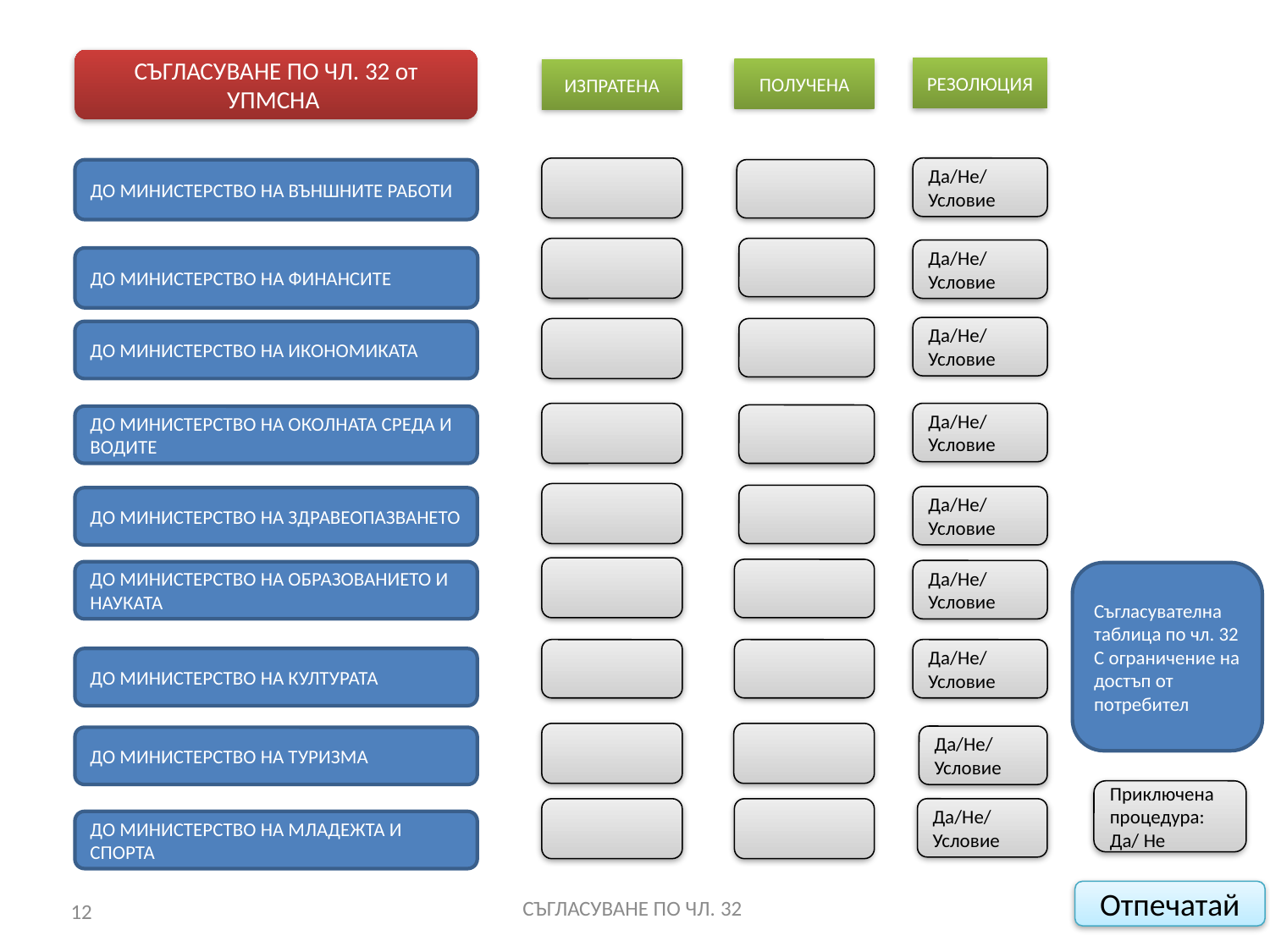

съгласуване по чл. 32 от УПМСНА
РЕЗОЛЮЦИЯ
ПОЛУЧЕНА
ИЗПРАТЕНА

Да/Не/Условие

ДО МИНИСТЕРСТВО НА ВЪНШНИТЕ РАБОТИ

Да/Не/Условие

ДО МИНИСТЕРСТВО НА ФИНАНСИТЕ

Да/Не/Условие

ДО МИНИСТЕРСТВО НА ИКОНОМИКАТА

Да/Не/Условие

ДО МИНИСТЕРСТВО НА ОКОЛНАТА СРЕДА И ВОДИТЕ

Да/Не/Условие
ДО МИНИСТЕРСТВО НА ЗДРАВЕОПАЗВАНЕТО

Да/Не/Условие
ДО МИНИСТЕРСТВО НА ОБРАЗОВАНИЕТО И НАУКАТА
Съгласувателна таблица по чл. 32 С ограничение на достъп от потребител
Да/Не/Условие

ДО МИНИСТЕРСТВО НА КУЛТУРАТА

Да/Не/Условие
ДО МИНИСТЕРСТВО НА ТУРИЗМА
Приключена процедура: Да/ Не

Да/Не/Условие
ДО МИНИСТЕРСТВО НА МЛАДЕЖТА И СПОРТА
Отпечатай
съгласуване по чл. 32
12